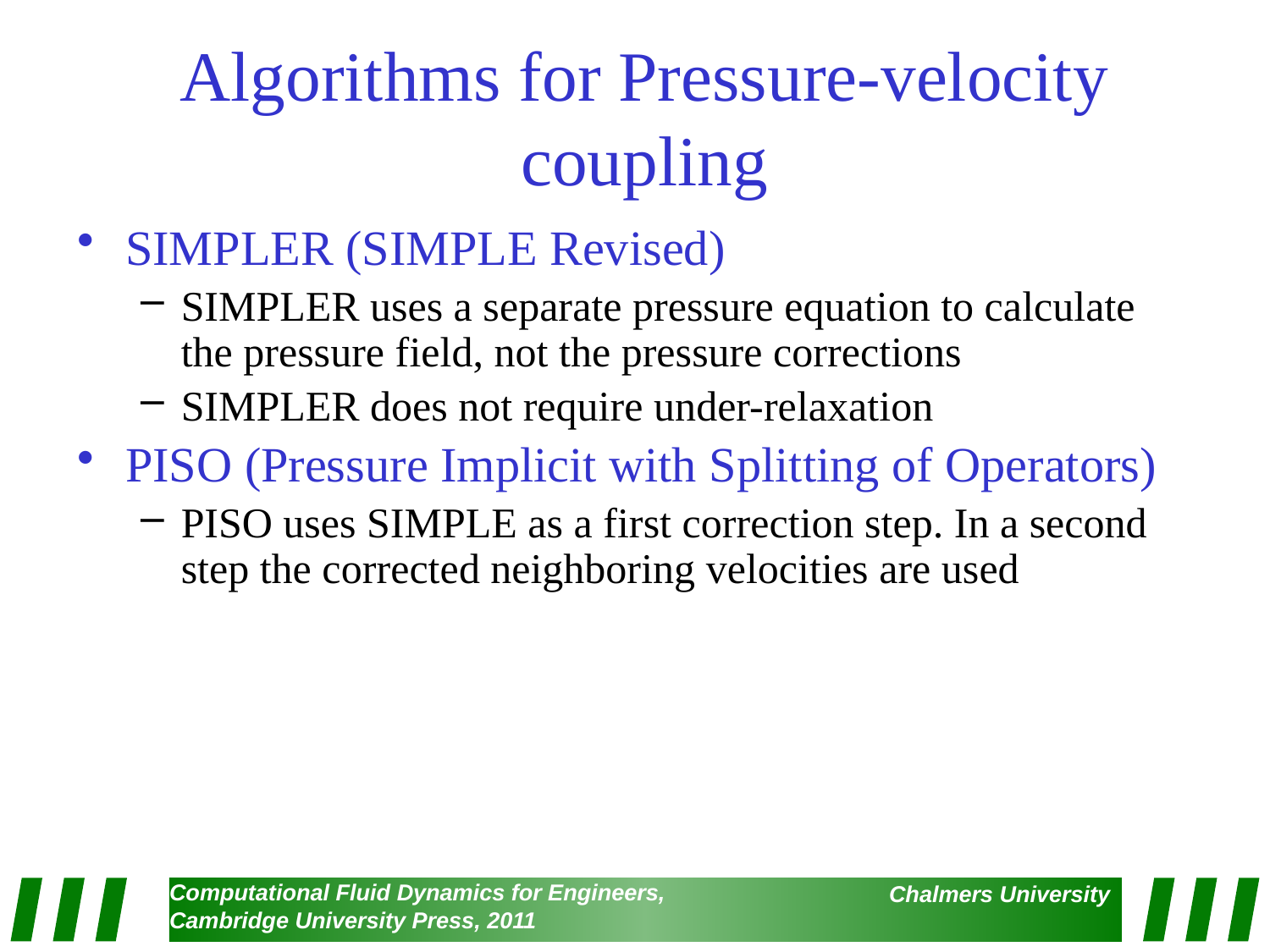

# Algorithms for Pressure-velocity coupling
SIMPLER (SIMPLE Revised)
SIMPLER uses a separate pressure equation to calculate the pressure field, not the pressure corrections
SIMPLER does not require under-relaxation
PISO (Pressure Implicit with Splitting of Operators)
PISO uses SIMPLE as a first correction step. In a second step the corrected neighboring velocities are used